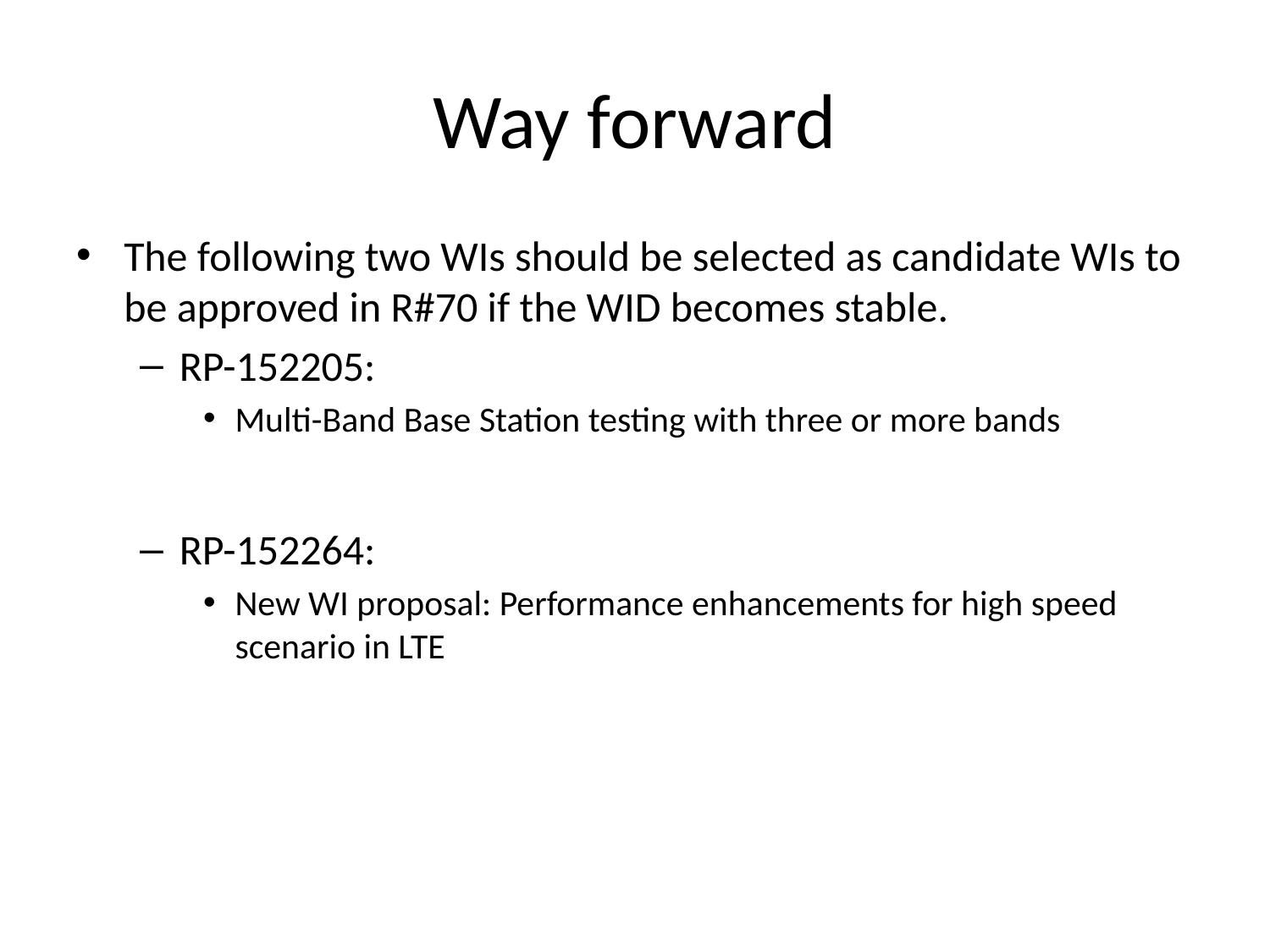

# Way forward
The following two WIs should be selected as candidate WIs to be approved in R#70 if the WID becomes stable.
RP-152205:
Multi-Band Base Station testing with three or more bands

RP-152264:
New WI proposal: Performance enhancements for high speed scenario in LTE